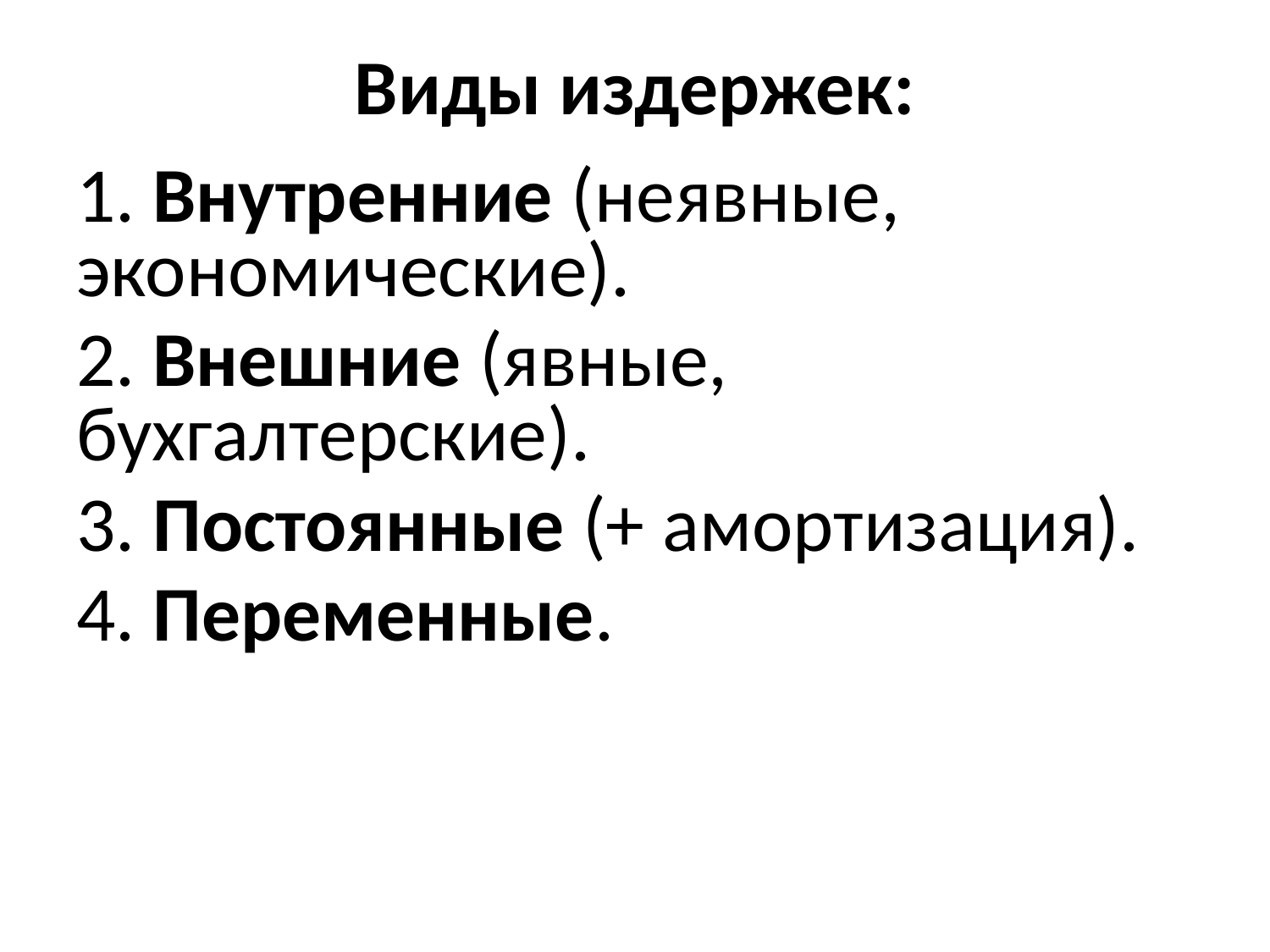

# Виды издержек:
1. Внутренние (неявные, экономические).
2. Внешние (явные, бухгалтерские).
3. Постоянные (+ амортизация).
4. Переменные.